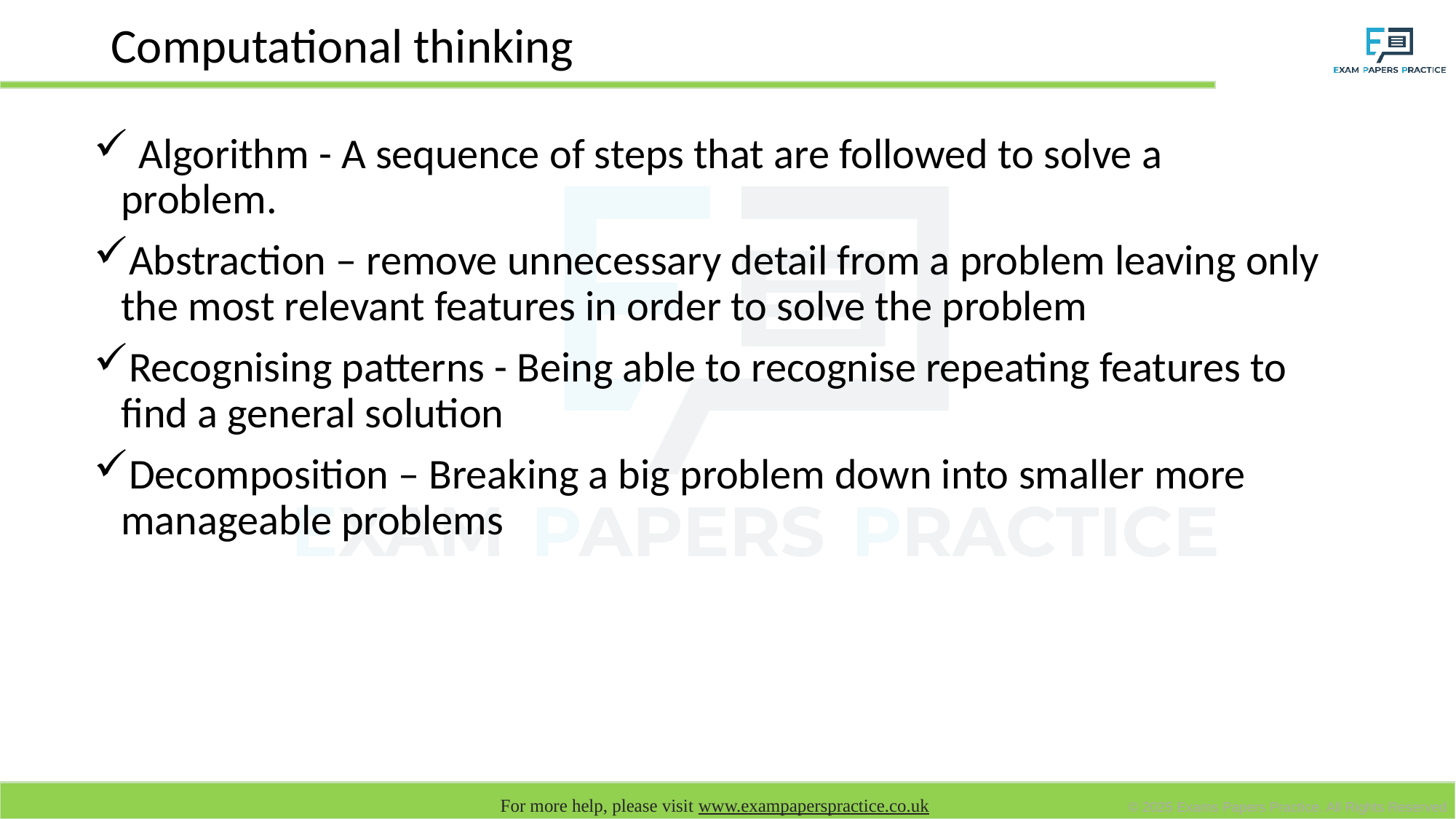

# Computational thinking
 Algorithm - A sequence of steps that are followed to solve a problem.
Abstraction – remove unnecessary detail from a problem leaving only the most relevant features in order to solve the problem
Recognising patterns - Being able to recognise repeating features to find a general solution
Decomposition – Breaking a big problem down into smaller more manageable problems